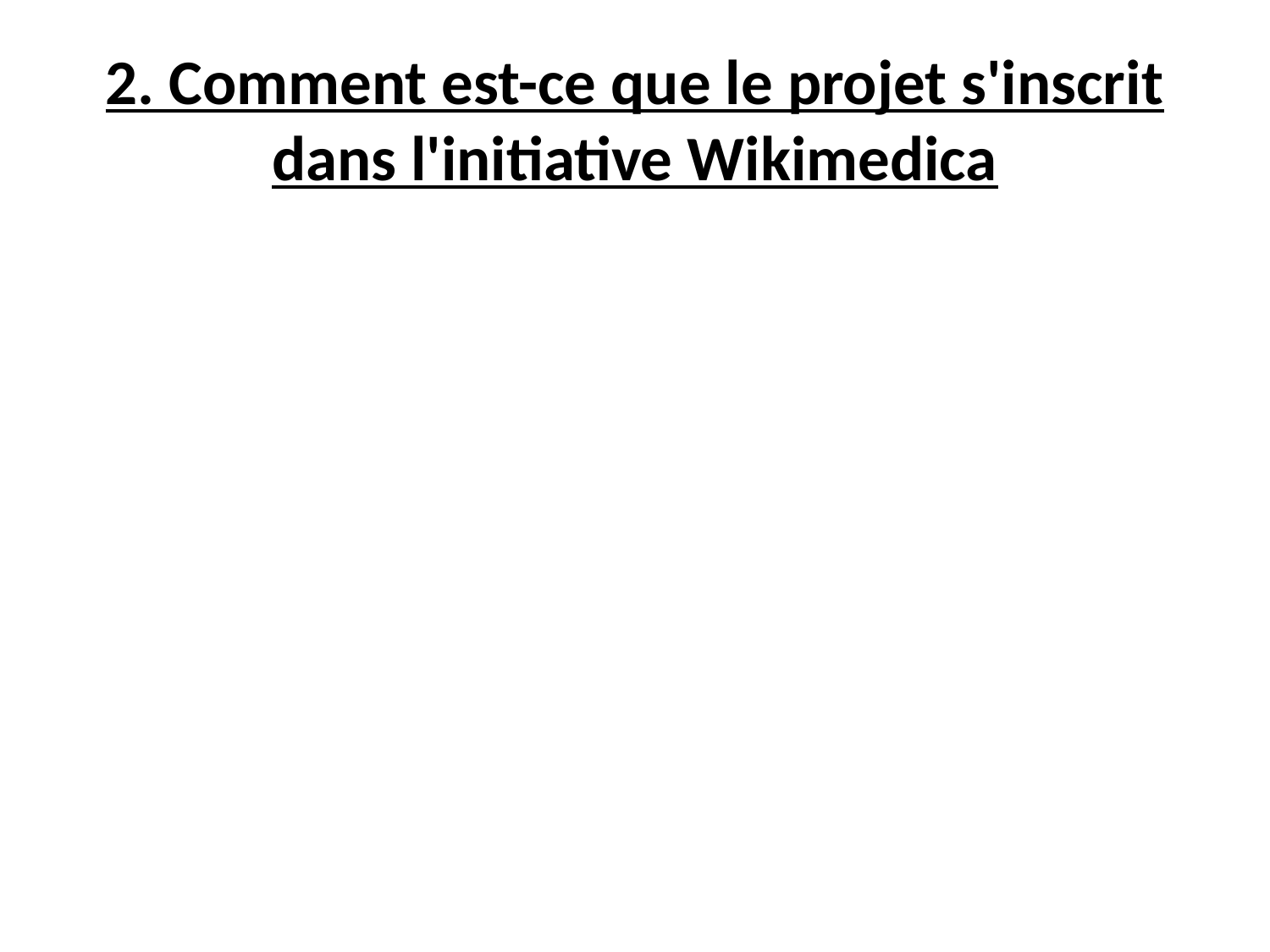

# 2. Comment est-ce que le projet s'inscrit dans l'initiative Wikimedica